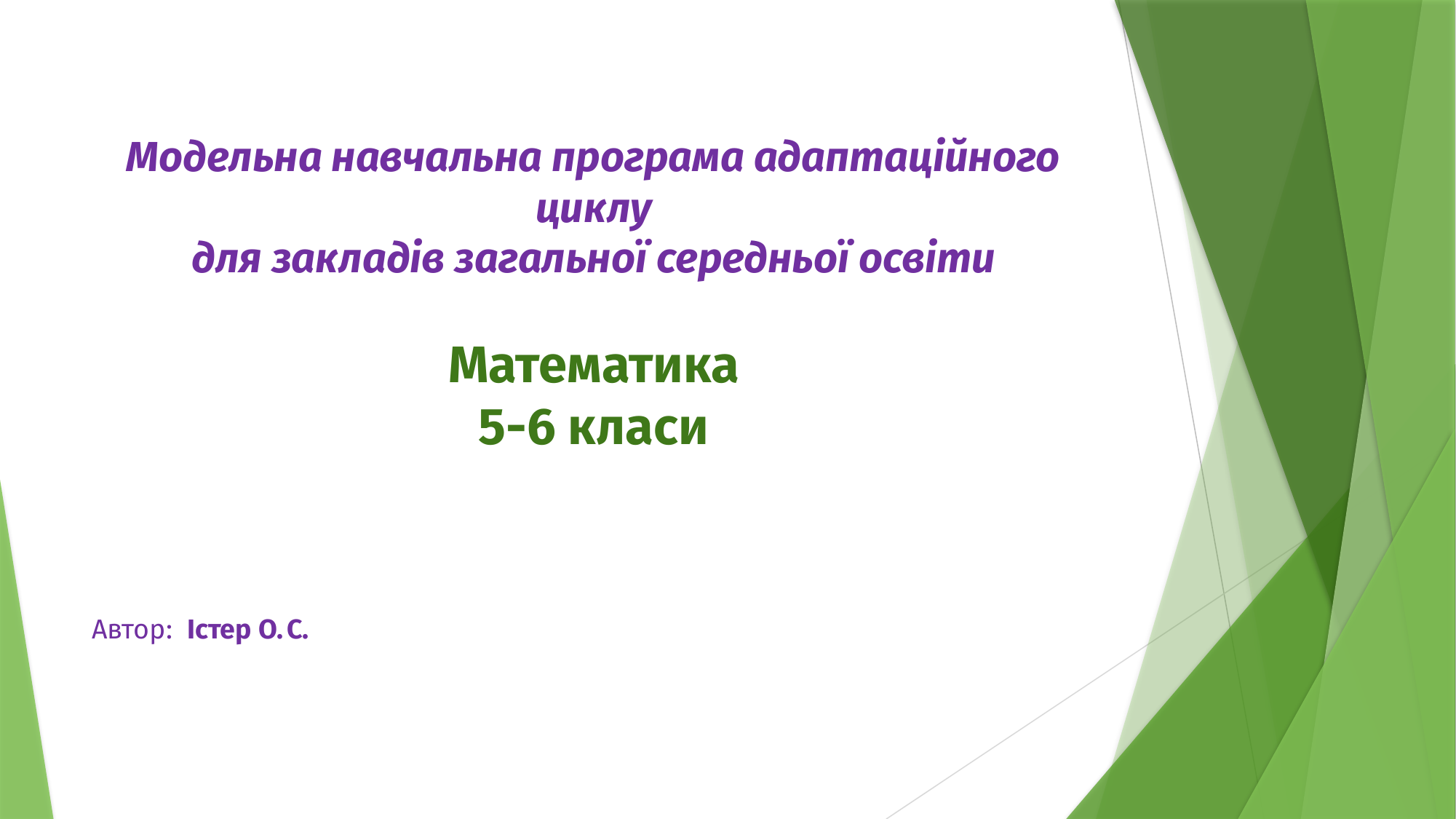

# Модельна навчальна програма адаптаційного циклу для закладів загальної середньої освіти Математика 5-6 класи
Автор:  Істер О. С.